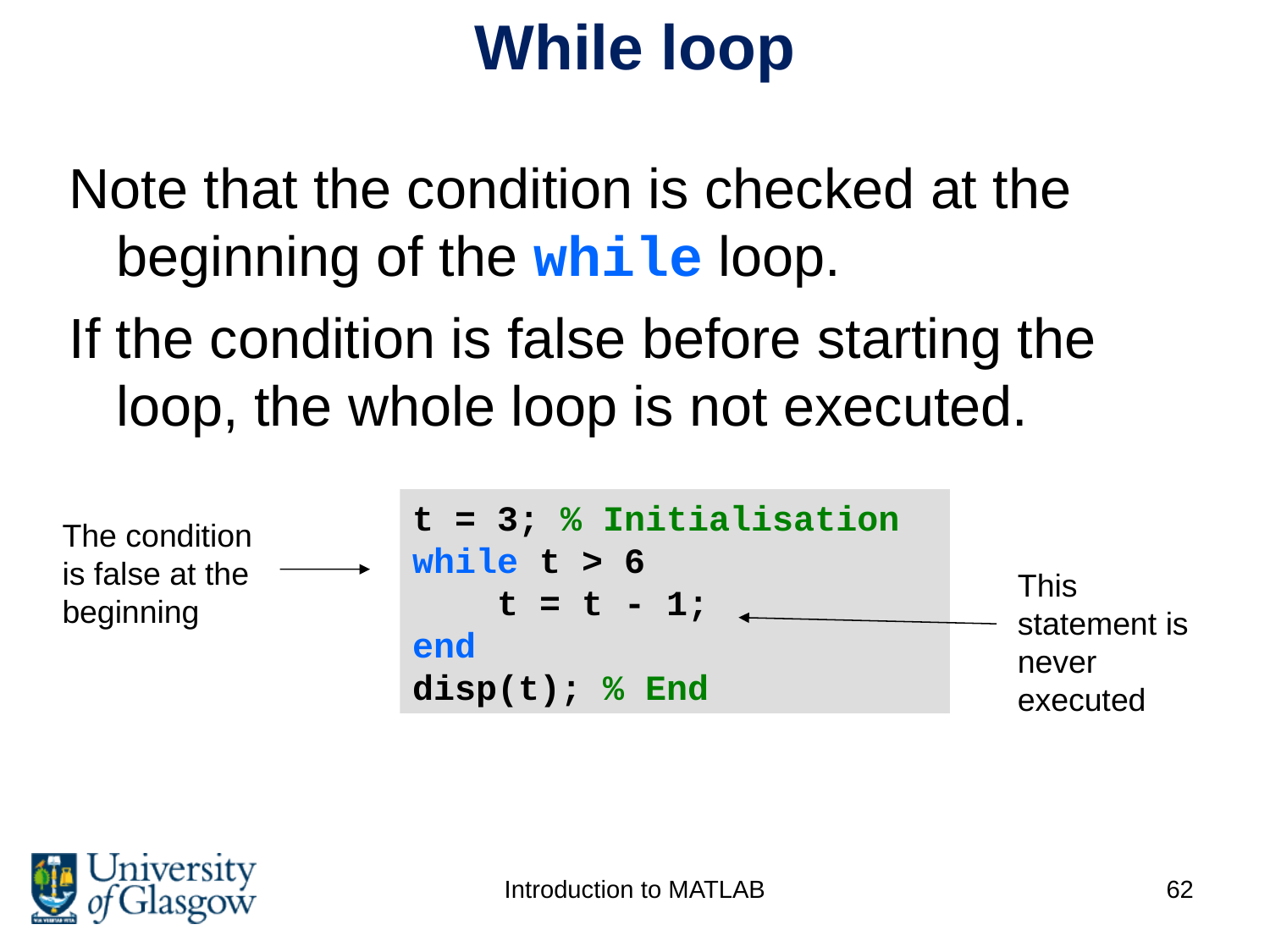

# While loop
Note that the condition is checked at the beginning of the while loop.
If the condition is false before starting the loop, the whole loop is not executed.
t = 3; % Initialisation
while t > 6
    t = t - 1;
end
disp(t); % End
The condition is false at the beginning
This statement is never executed

Introduction to MATLAB
62